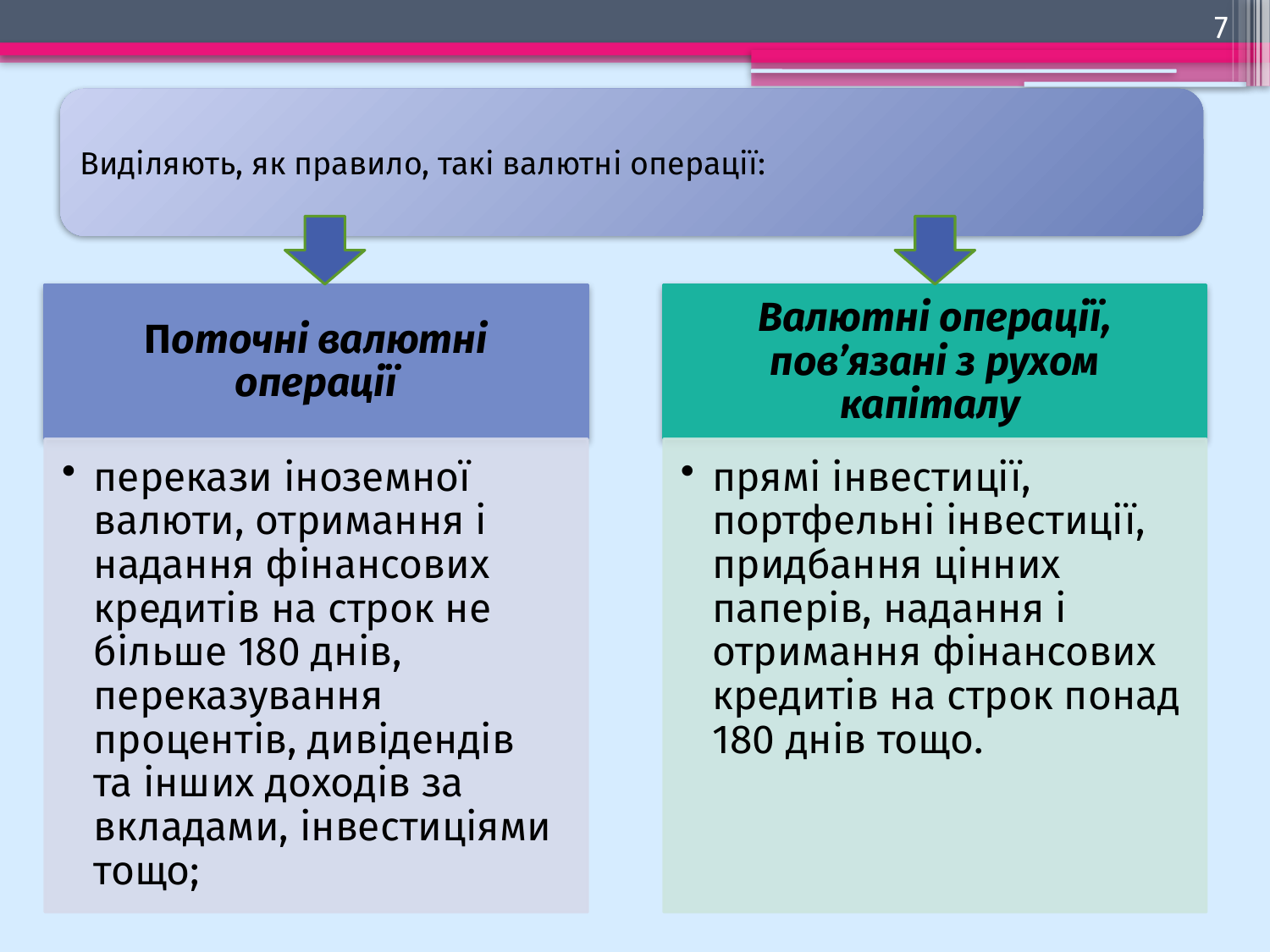

7
Виділяють, як правило, такі валютні операції:

Поточні валютні операції
перекази іноземної валюти, отримання і надання фінансових кредитів на строк не більше 180 днів, переказування процентів, дивідендів та інших доходів за вкладами, інвестиціями тощо;
Валютні операції, пов’язані з рухом капіталу
прямі інвестиції, портфельні інвестиції, придбання цінних паперів, надання і отримання фінансових кредитів на строк понад 180 днів тощо.